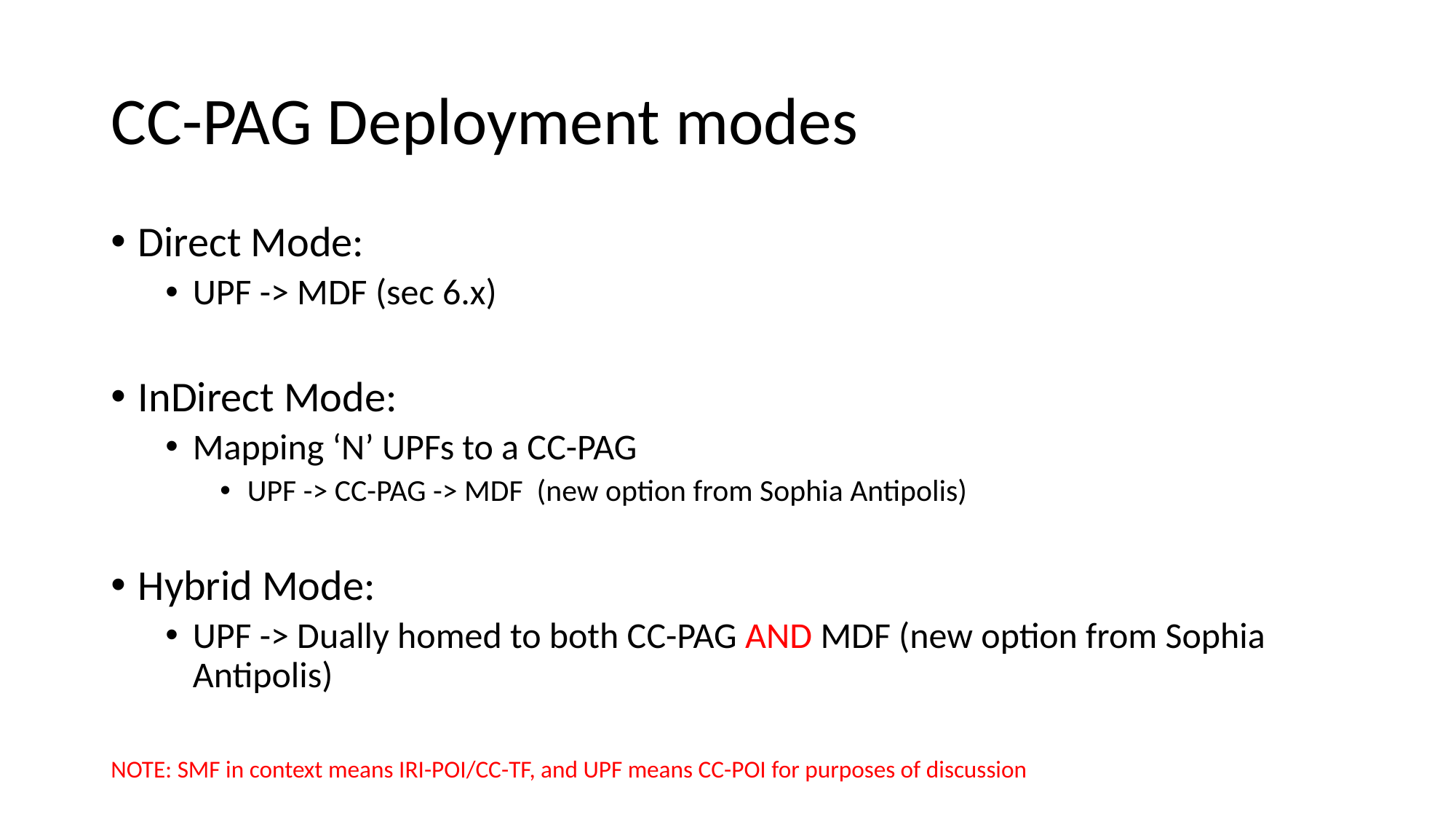

# CC-PAG Deployment modes
Direct Mode:
UPF -> MDF (sec 6.x)

InDirect Mode:
Mapping ‘N’ UPFs to a CC-PAG
UPF -> CC-PAG -> MDF  (new option from Sophia Antipolis)

Hybrid Mode:
UPF -> Dually homed to both CC-PAG AND MDF (new option from Sophia Antipolis)

NOTE: SMF in context means IRI-POI/CC-TF, and UPF means CC-POI for purposes of discussion